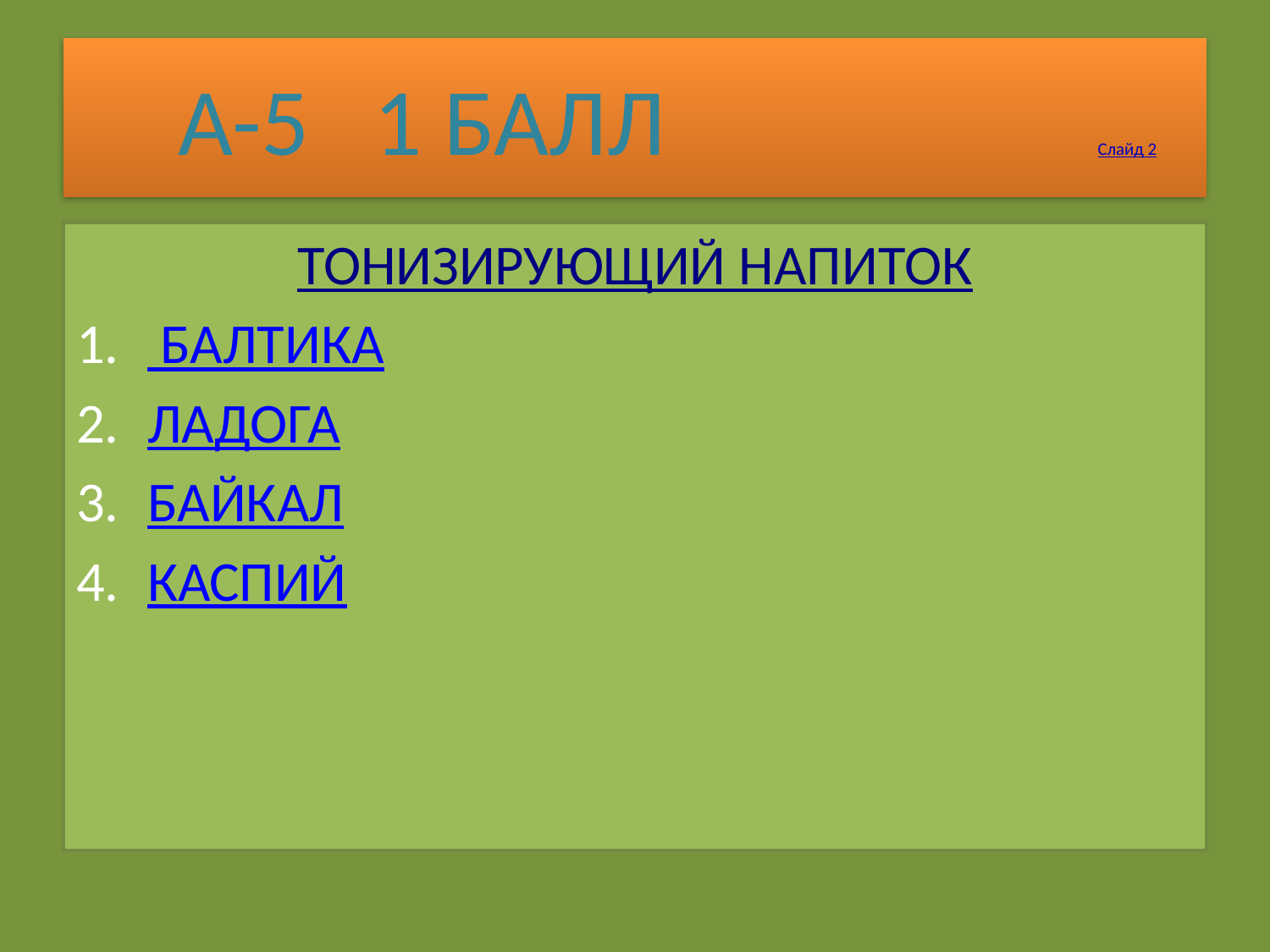

# А-5   1 БАЛЛ                    Слайд 2
ТОНИЗИРУЮЩИЙ НАПИТОК
 БАЛТИКА
ЛАДОГА
БАЙКАЛ
КАСПИЙ